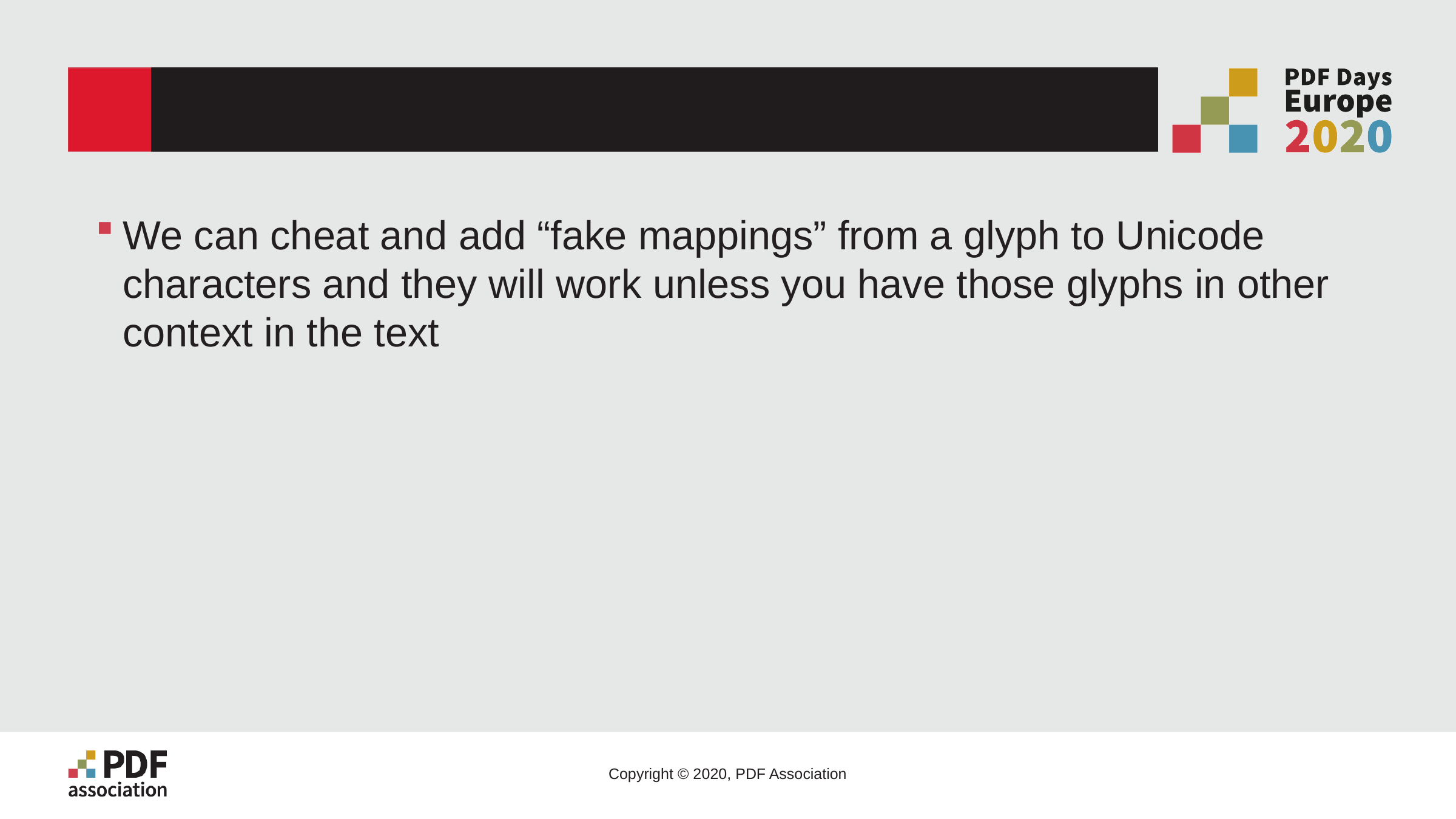

# Text extraction: getting trickier
We can cheat and add “fake mappings” from a glyph to Unicode characters and they will work unless you have those glyphs in other context in the text
15
Copyright © 2020, PDF Association